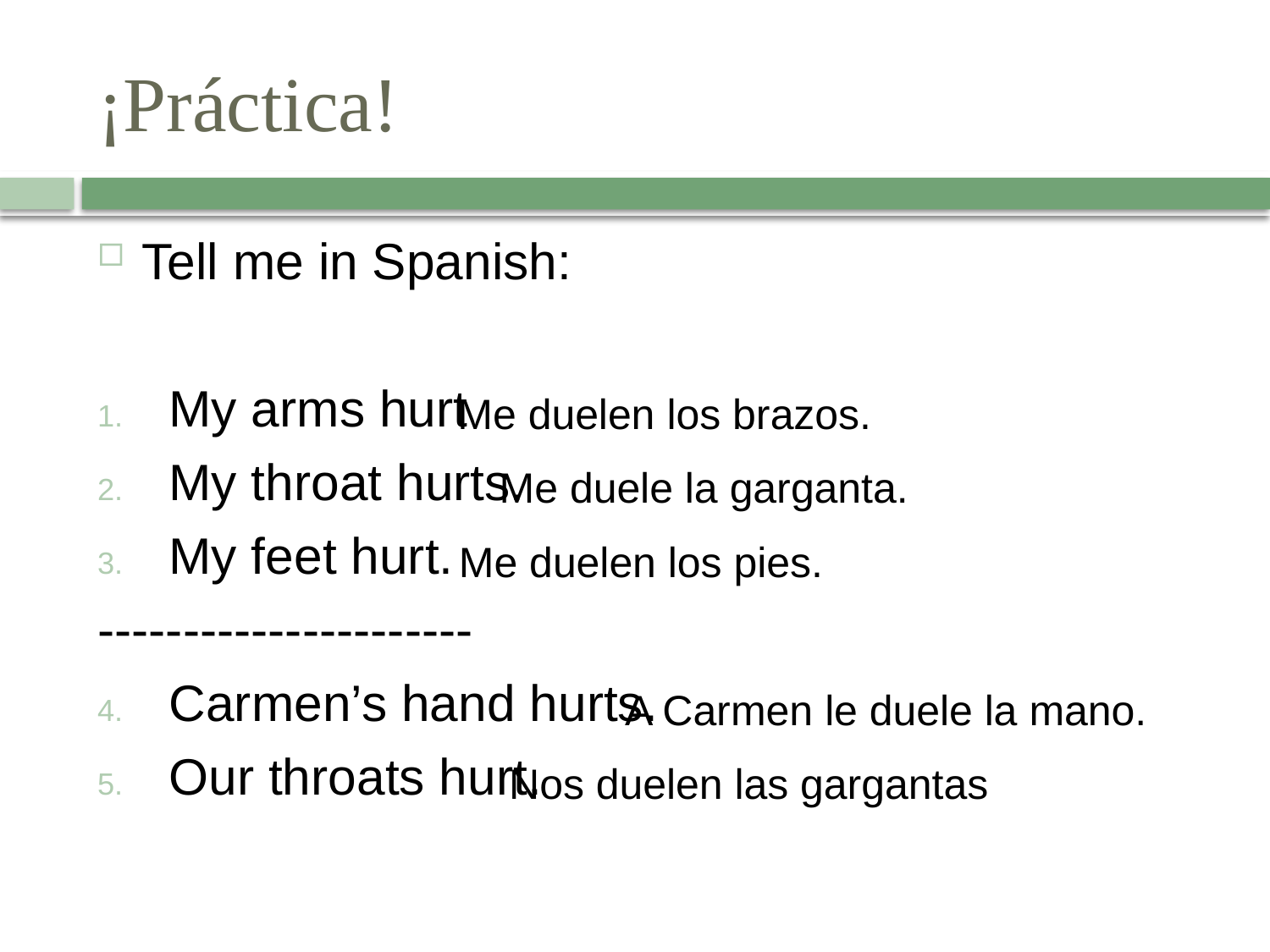

# ¡Práctica!
Tell me in Spanish:

My arms hurt
My throat hurts.
My feet hurt.
----------------------
Carmen’s hand hurts.
Our throats hurt.
Me duelen los brazos.
Me duele la garganta.
Me duelen los pies.
A Carmen le duele la mano.
Nos duelen las gargantas